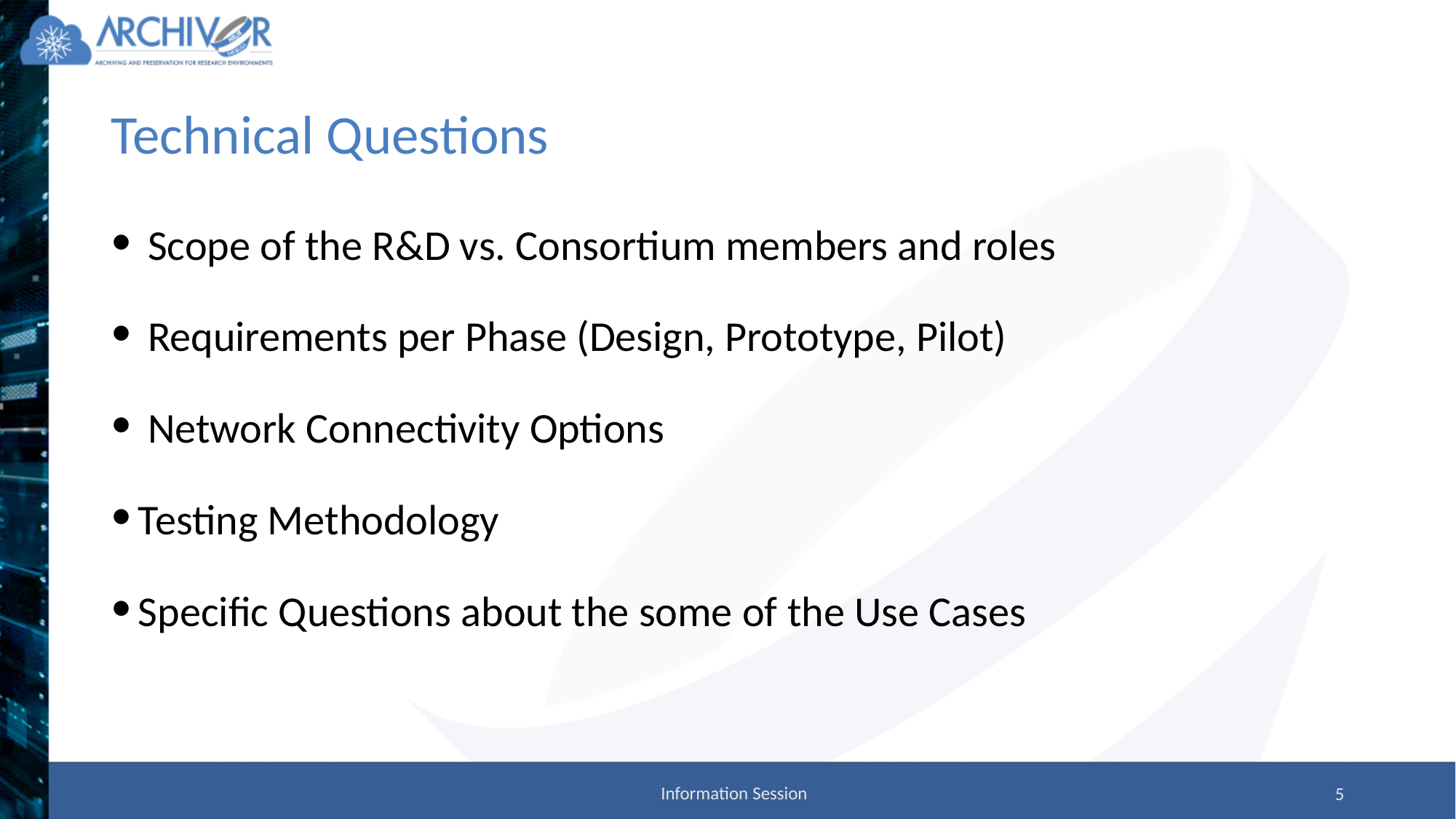

# Technical Questions
 Scope of the R&D vs. Consortium members and roles

 Requirements per Phase (Design, Prototype, Pilot)

 Network Connectivity Options

Testing Methodology

Specific Questions about the some of the Use Cases

Information Session
5